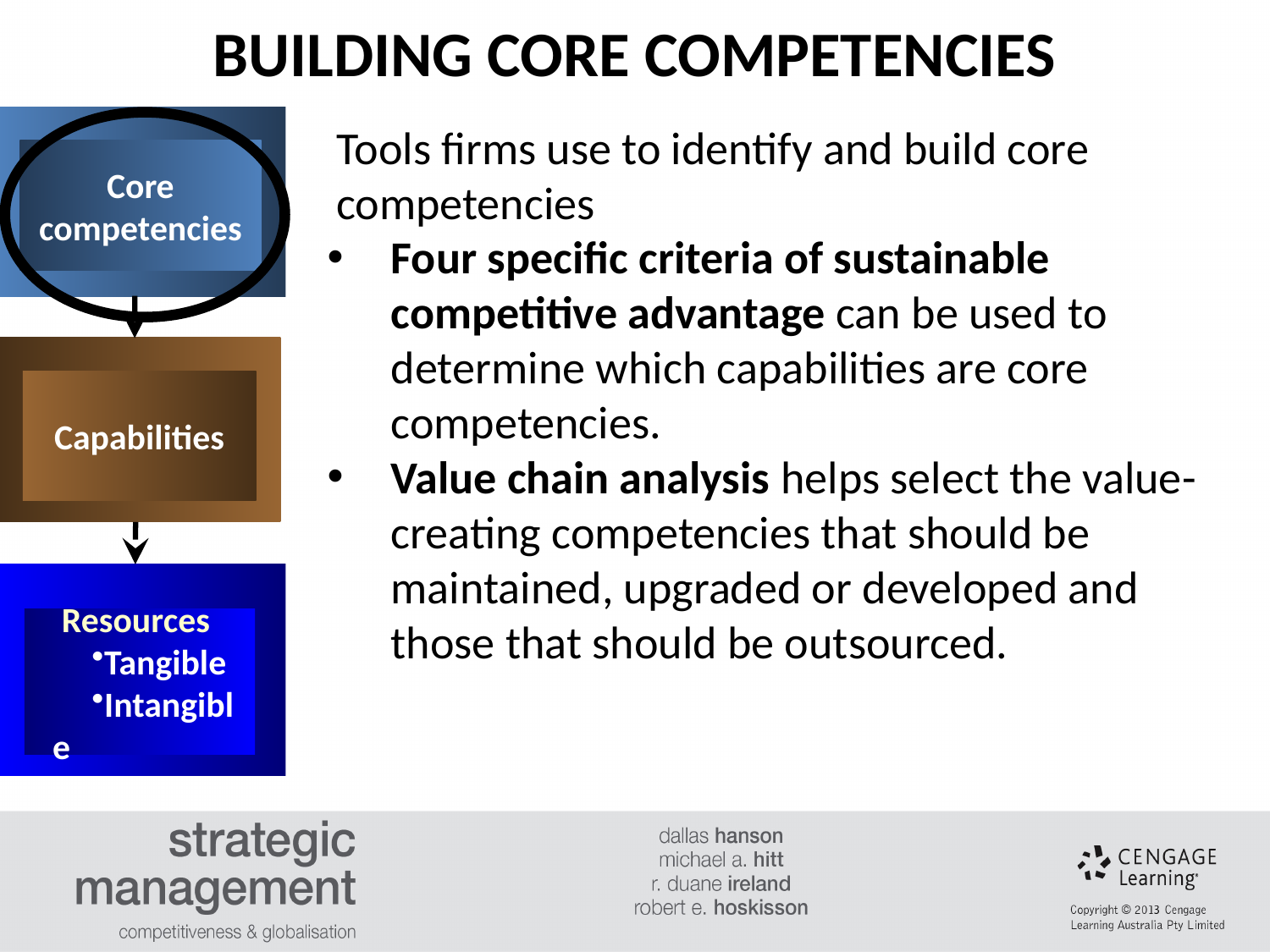

BUILDING CORE COMPETENCIES

Core competencies

Tools firms use to identify and build core competencies
Four specific criteria of sustainable competitive advantage can be used to determine which capabilities are core competencies.
Value chain analysis helps select the value-creating competencies that should be maintained, upgraded or developed and those that should be outsourced.

Capabilities

 Resources
Tangible
Intangible